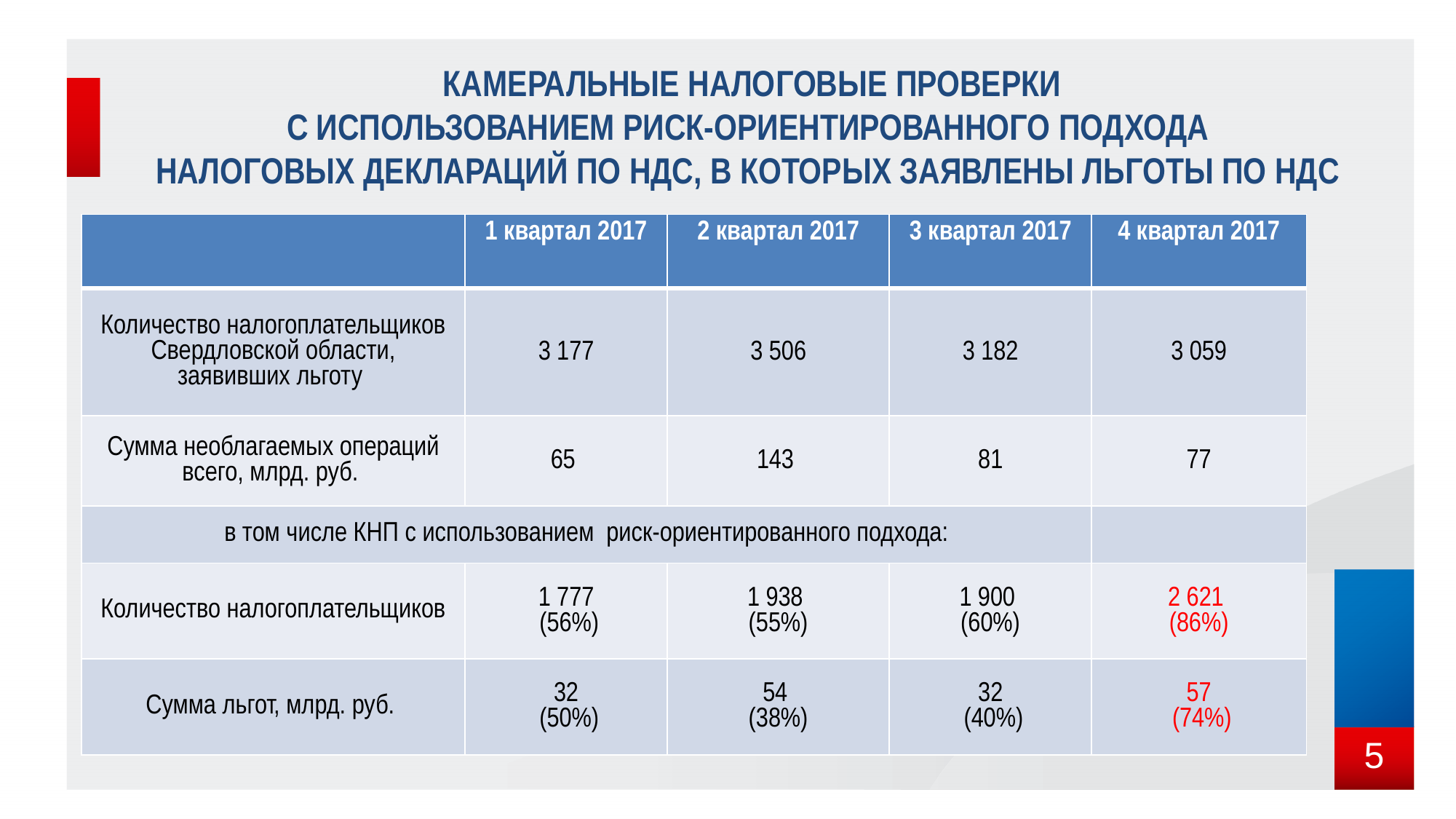

# КАМЕРАЛЬНЫЕ НАЛОГОВЫЕ ПРОВЕРКИ С ИСПОЛЬЗОВАНИЕМ РИСК-ОРИЕНТИРОВАННОГО ПОДХОДА НАЛОГОВЫХ ДЕКЛАРАЦИЙ ПО НДС, В КОТОРЫХ ЗАЯВЛЕНЫ ЛЬГОТЫ ПО НДС
|  | 1 квартал 2017 | 2 квартал 2017 | 3 квартал 2017 | 4 квартал 2017 |
| --- | --- | --- | --- | --- |
| Количество налогоплательщиков Свердловской области, заявивших льготу | 3 177 | 3 506 | 3 182 | 3 059 |
| Сумма необлагаемых операций всего, млрд. руб. | 65 | 143 | 81 | 77 |
| в том числе КНП с использованием риск-ориентированного подхода: |  |  |  |  |
| Количество налогоплательщиков | 1 777 (56%) | 1 938 (55%) | 1 900 (60%) | 2 621 (86%) |
| Сумма льгот, млрд. руб. | 32 (50%) | 54 (38%) | 32 (40%) | 57 (74%) |
5